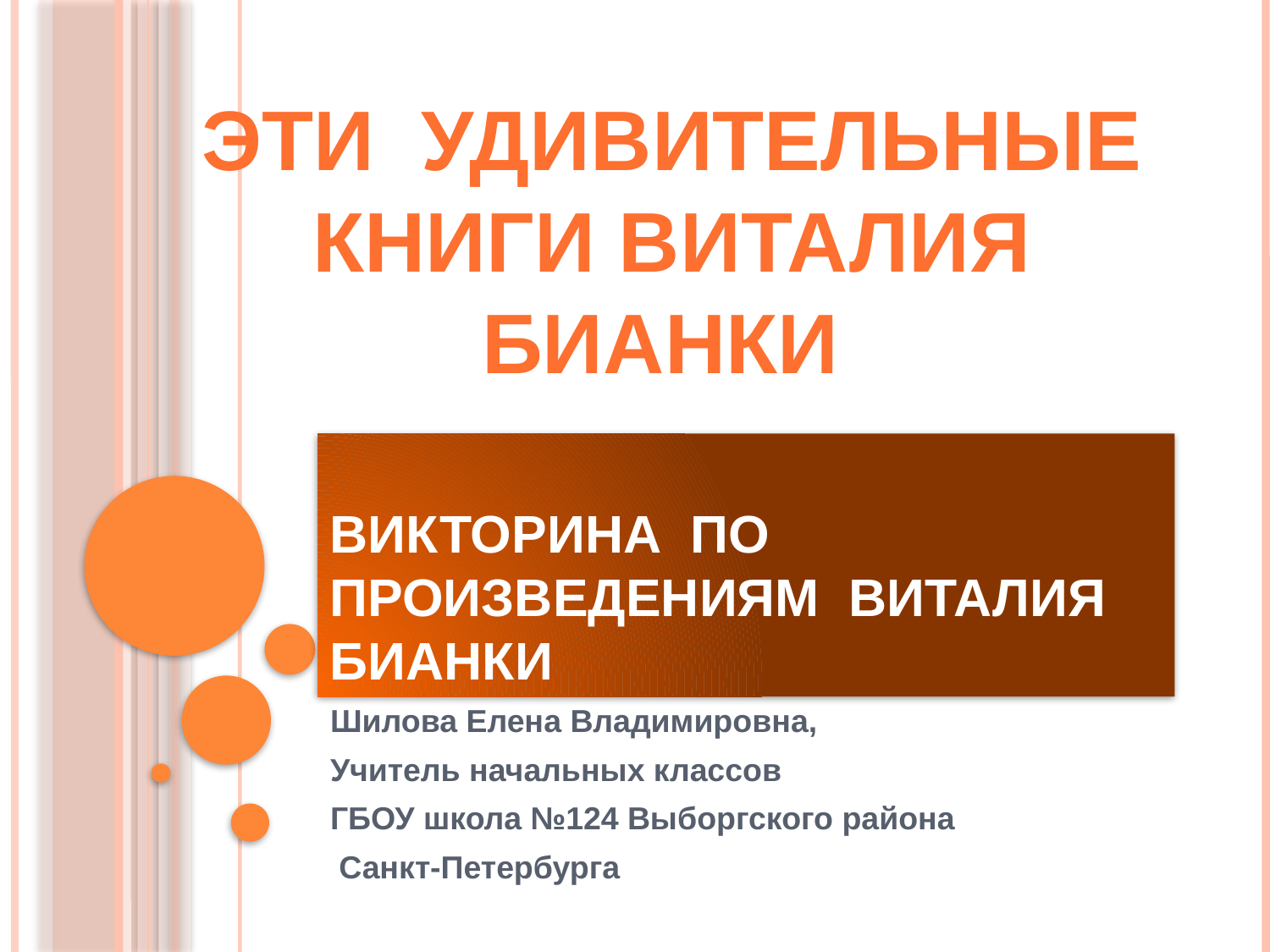

Эти  удивительные
Книги Виталия
Бианки
# Викторина  по произведениям  Виталия  Бианки
Шилова Елена Владимировна,
Учитель начальных классов
ГБОУ школа №124 Выборгского района
 Санкт-Петербурга